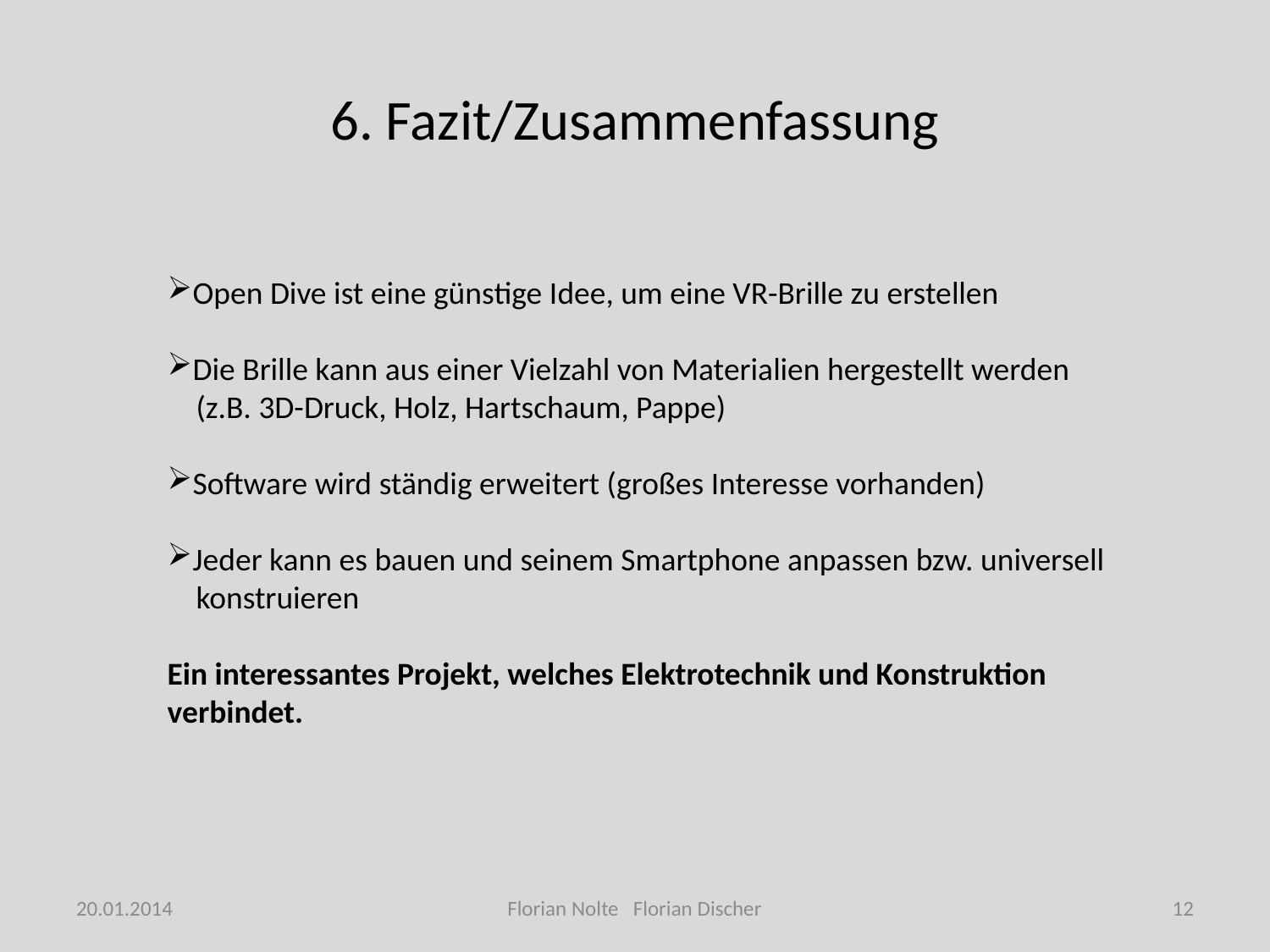

# 6. Fazit/Zusammenfassung
Open Dive ist eine günstige Idee, um eine VR-Brille zu erstellen

Die Brille kann aus einer Vielzahl von Materialien hergestellt werden
    (z.B. 3D-Druck, Holz, Hartschaum, Pappe)

Software wird ständig erweitert (großes Interesse vorhanden)

Jeder kann es bauen und seinem Smartphone anpassen bzw. universell
    konstruieren

Ein interessantes Projekt, welches Elektrotechnik und Konstruktion verbindet.

20.01.2014
Florian Nolte   Florian Discher
12